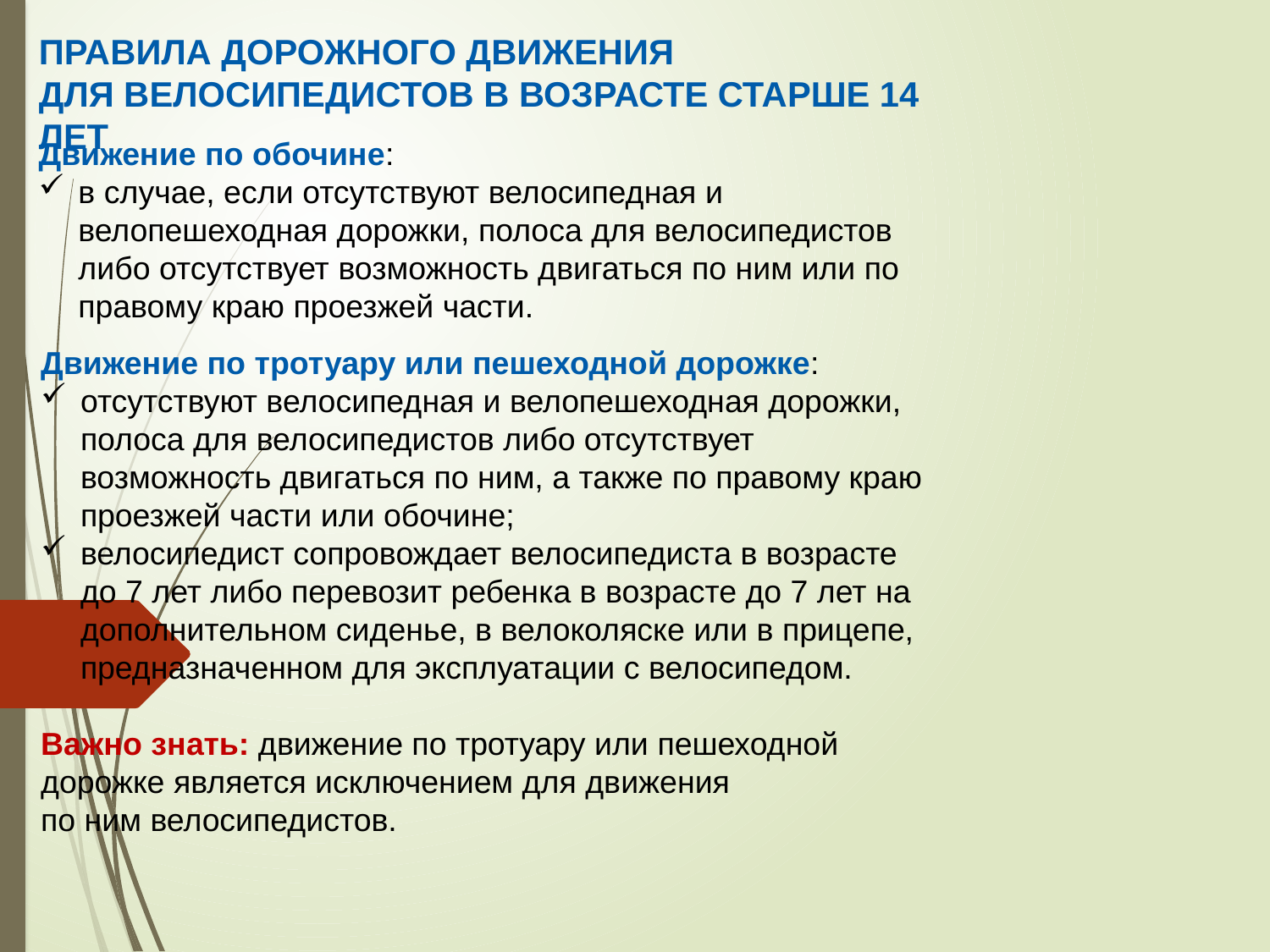

ПРАВИЛА ДОРОЖНОГО ДВИЖЕНИЯ
ДЛЯ ВЕЛОСИПЕДИСТОВ В ВОЗРАСТЕ СТАРШЕ 14 ЛЕТ
Движение по обочине:
в случае, если отсутствуют велосипедная и велопешеходная дорожки, полоса для велосипедистов либо отсутствует возможность двигаться по ним или по правому краю проезжей части.
Движение по тротуару или пешеходной дорожке:
отсутствуют велосипедная и велопешеходная дорожки, полоса для велосипедистов либо отсутствует возможность двигаться по ним, а также по правому краю проезжей части или обочине;
велосипедист сопровождает велосипедиста в возрасте
до 7 лет либо перевозит ребенка в возрасте до 7 лет на дополнительном сиденье, в велоколяске или в прицепе, предназначенном для эксплуатации с велосипедом.

Важно знать: движение по тротуару или пешеходной дорожке является исключением для движения
по ним велосипедистов.